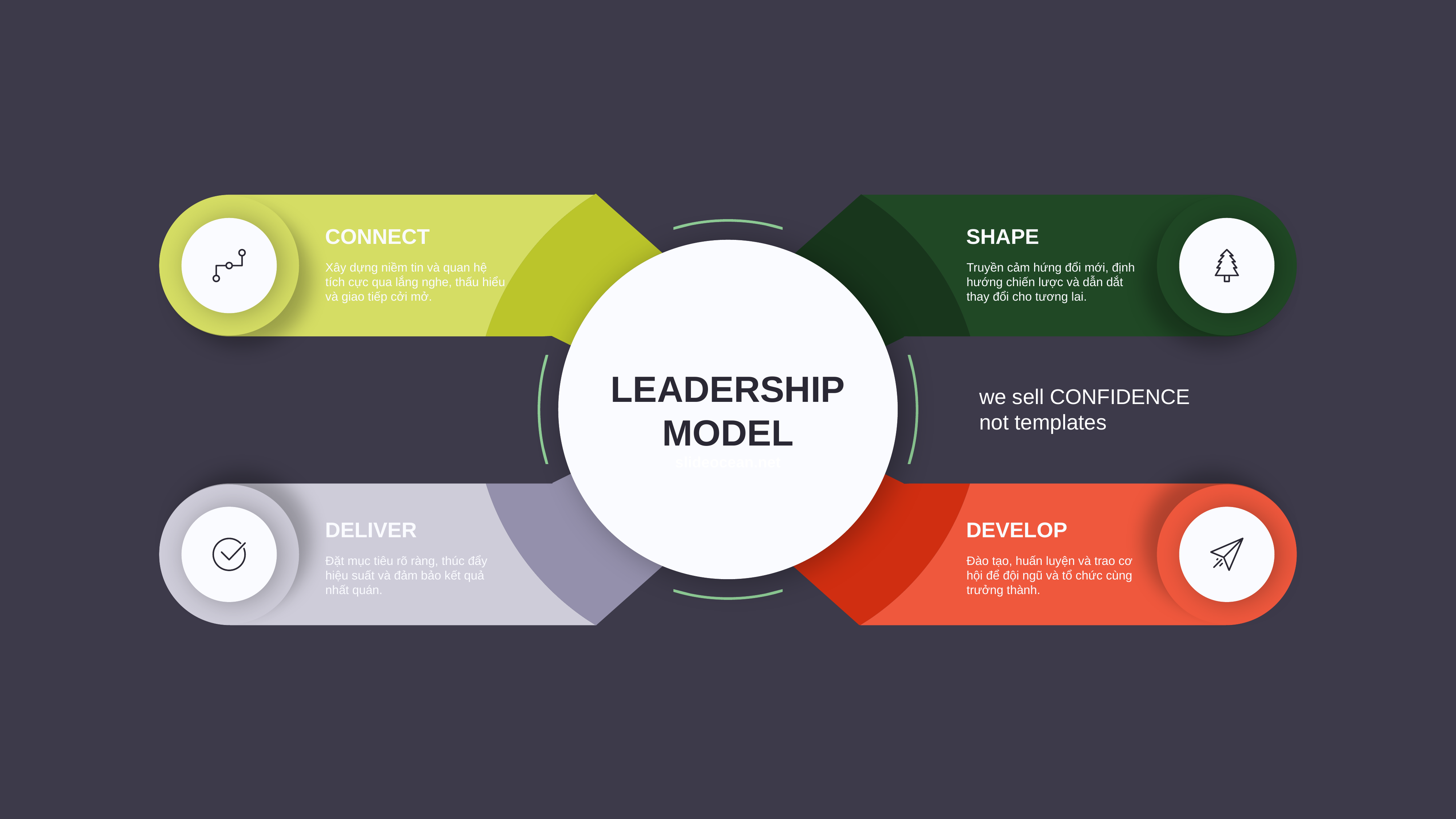

CONNECT
SHAPE

Xây dựng niềm tin và quan hệ tích cực qua lắng nghe, thấu hiểu và giao tiếp cởi mở.
Truyền cảm hứng đổi mới, định hướng chiến lược và dẫn dắt thay đổi cho tương lai.
LEADERSHIP
MODEL
we sell CONFIDENCE
not templates
slideocean.net

DELIVER
DEVELOP

Đặt mục tiêu rõ ràng, thúc đẩy hiệu suất và đảm bảo kết quả nhất quán.
Đào tạo, huấn luyện và trao cơ hội để đội ngũ và tổ chức cùng trưởng thành.